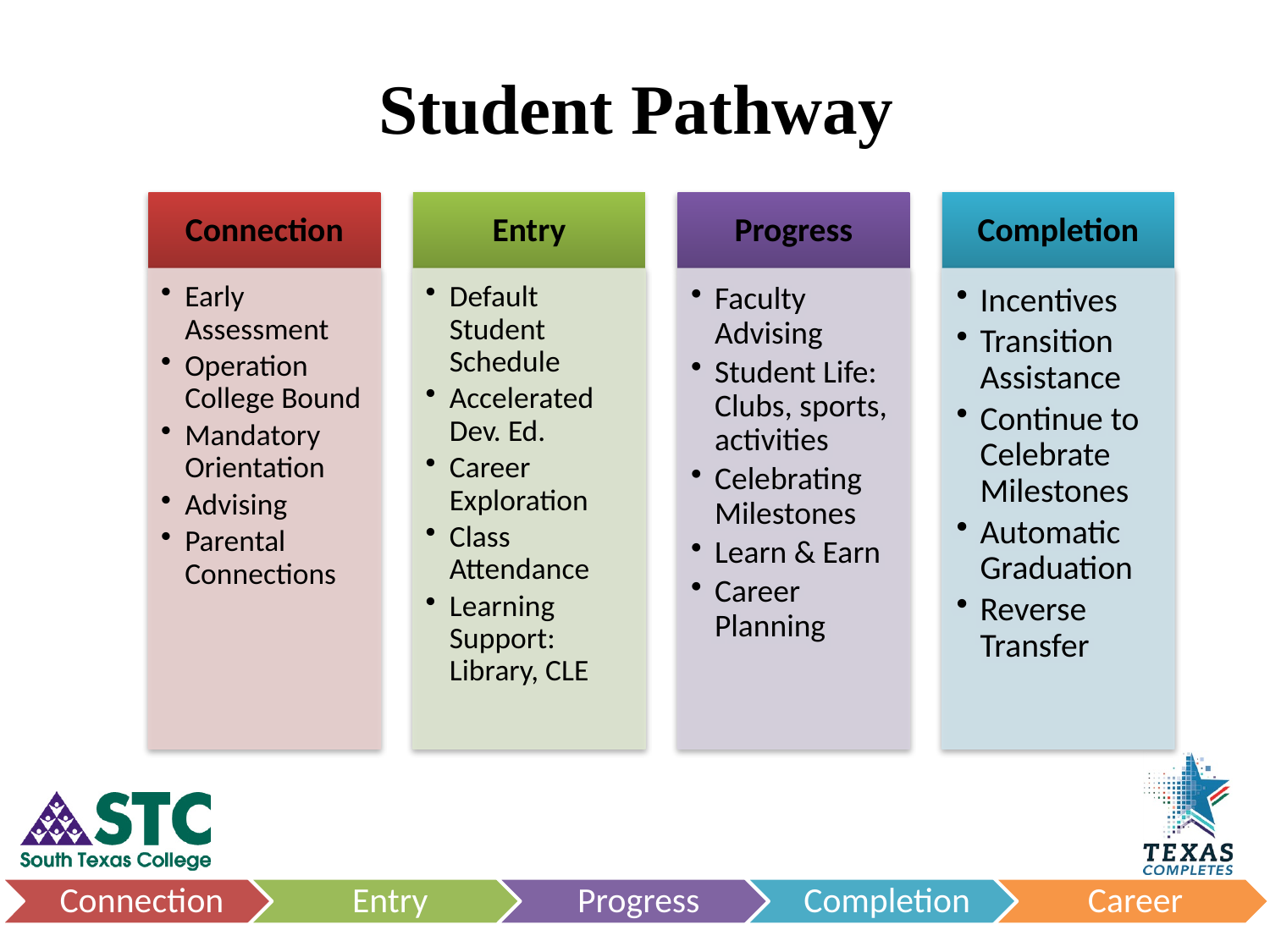

# Student Pathway
Connection
Early Assessment
Operation College Bound
Mandatory Orientation
Advising
Parental Connections

Entry
Default Student Schedule
Accelerated Dev. Ed.
Career Exploration
Class Attendance
Learning Support:  Library, CLE
Progress
Faculty Advising
Student Life: Clubs, sports, activities
Celebrating Milestones
Learn & Earn
Career Planning
Completion
Incentives
Transition Assistance
Continue to Celebrate Milestones
Automatic Graduation
Reverse Transfer